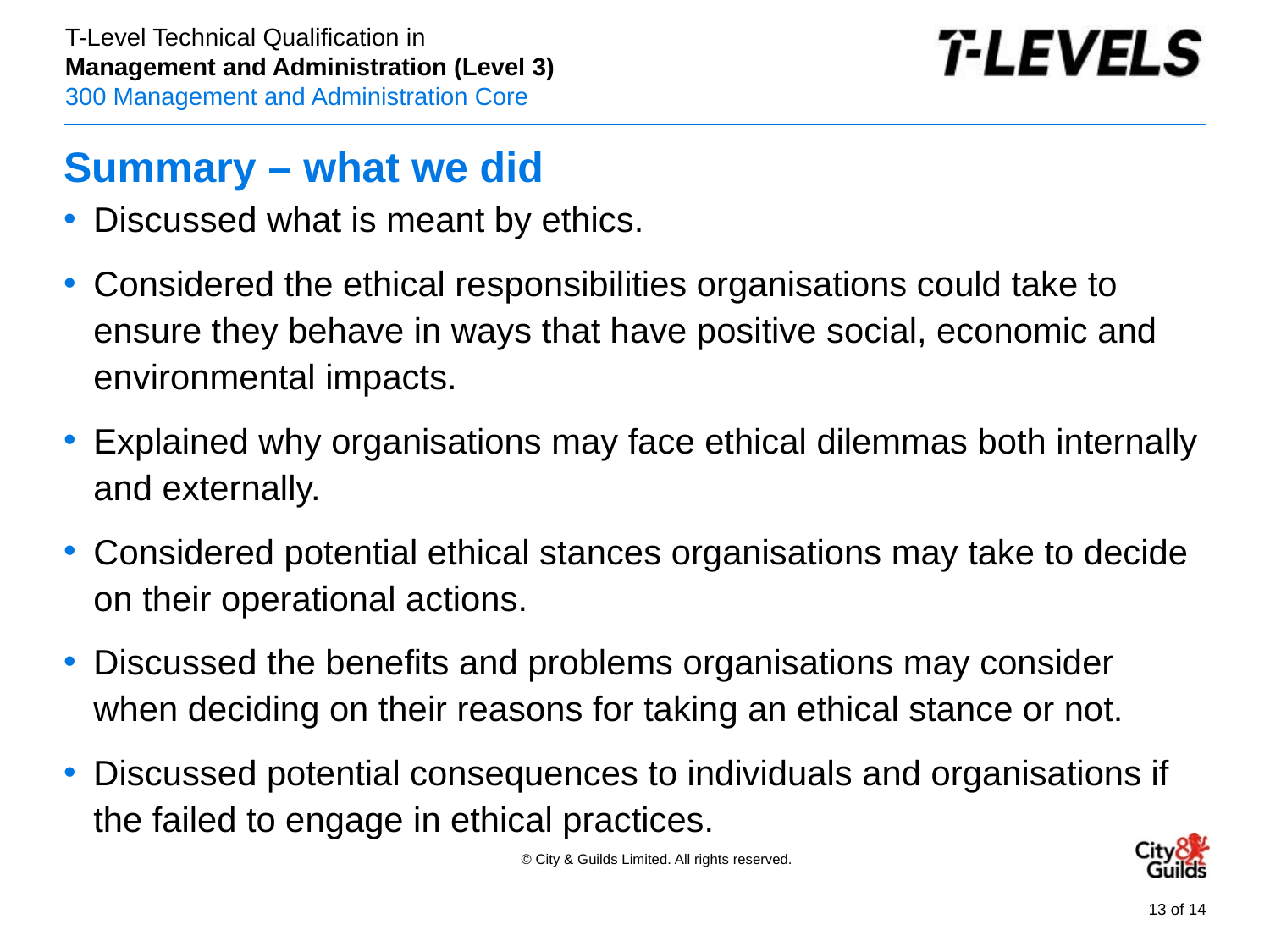

# Summary – what we did
Discussed what is meant by ethics.
Considered the ethical responsibilities organisations could take to ensure they behave in ways that have positive social, economic and environmental impacts.
Explained why organisations may face ethical dilemmas both internally and externally.
Considered potential ethical stances organisations may take to decide on their operational actions.
Discussed the benefits and problems organisations may consider when deciding on their reasons for taking an ethical stance or not.
Discussed potential consequences to individuals and organisations if the failed to engage in ethical practices.